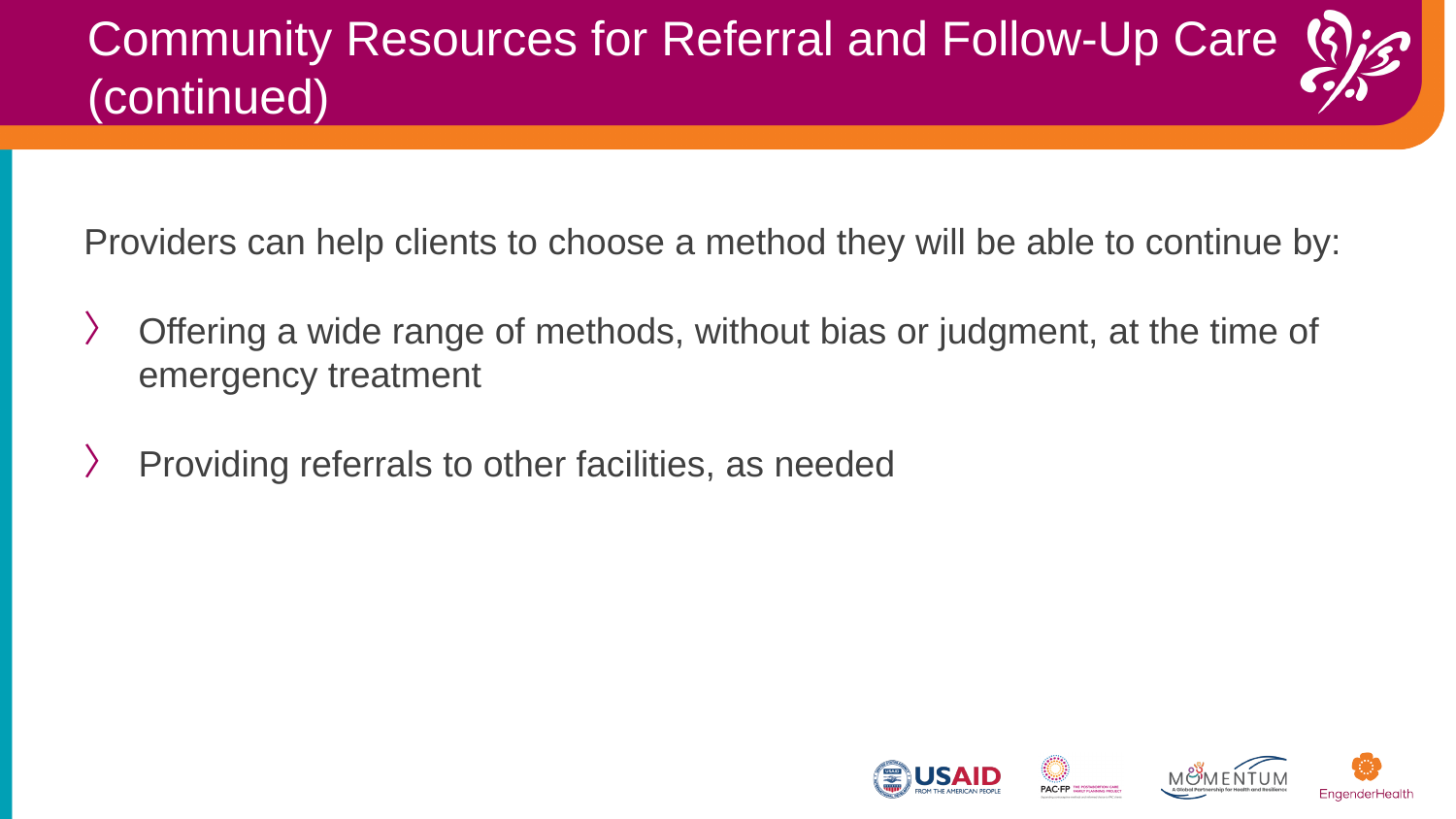

Community Resources for Referral and Follow-Up Care
(continued)
Providers can help clients to choose a method they will be able to continue by:
Offering a wide range of methods, without bias or judgment, at the time of emergency treatment
Providing referrals to other facilities, as needed